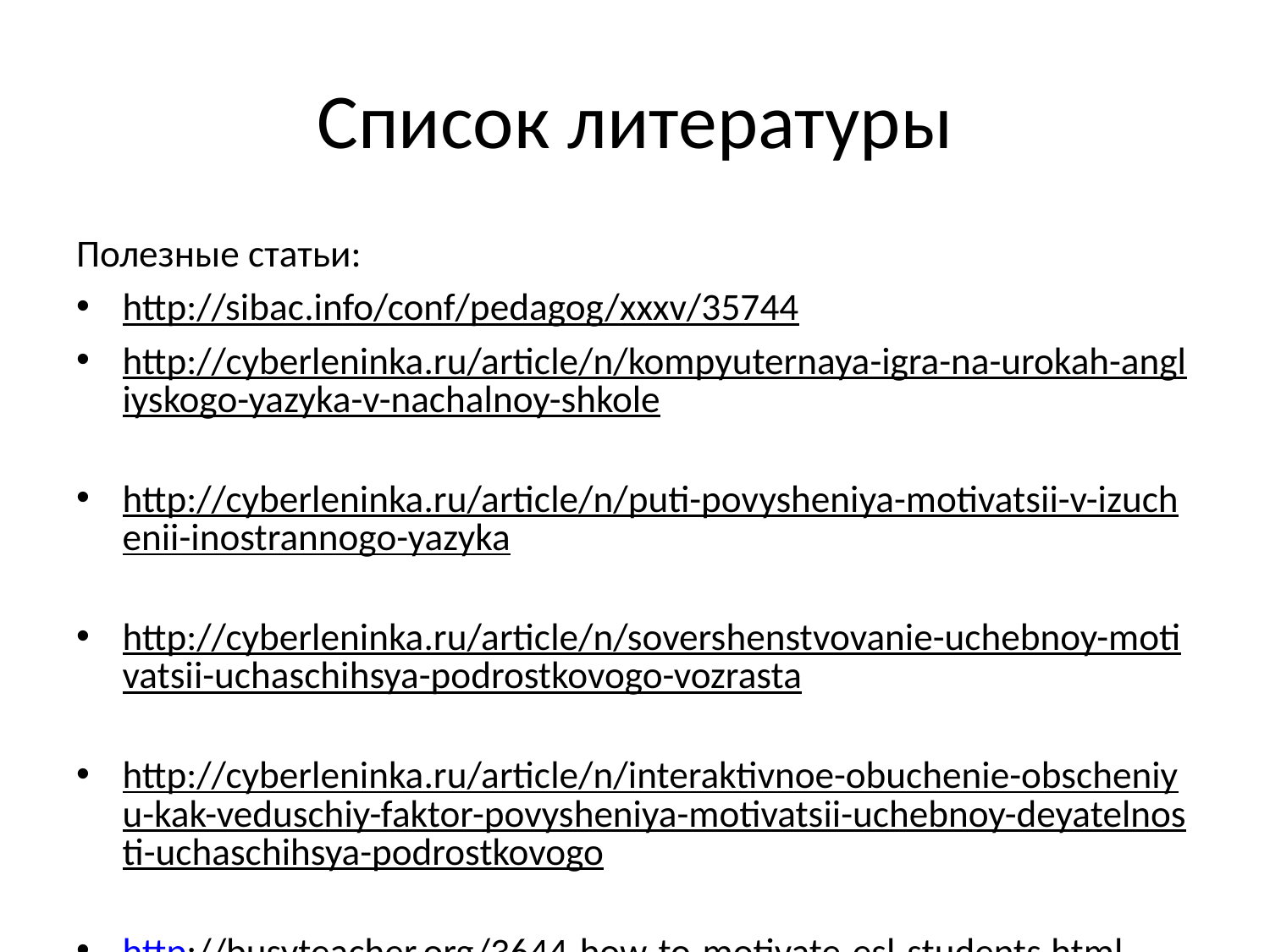

# Список литературы
Полезные статьи:
http://sibac.info/conf/pedagog/xxxv/35744
http://cyberleninka.ru/article/n/kompyuternaya-igra-na-urokah-angliyskogo-yazyka-v-nachalnoy-shkole
http://cyberleninka.ru/article/n/puti-povysheniya-motivatsii-v-izuchenii-inostrannogo-yazyka
http://cyberleninka.ru/article/n/sovershenstvovanie-uchebnoy-motivatsii-uchaschihsya-podrostkovogo-vozrasta
http://cyberleninka.ru/article/n/interaktivnoe-obuchenie-obscheniyu-kak-veduschiy-faktor-povysheniya-motivatsii-uchebnoy-deyatelnosti-uchaschihsya-podrostkovogo
http://busyteacher.org/3644-how-to-motivate-esl-students.html
http://www.fluentu.com/english/educator/blog/motivation-in-esl/